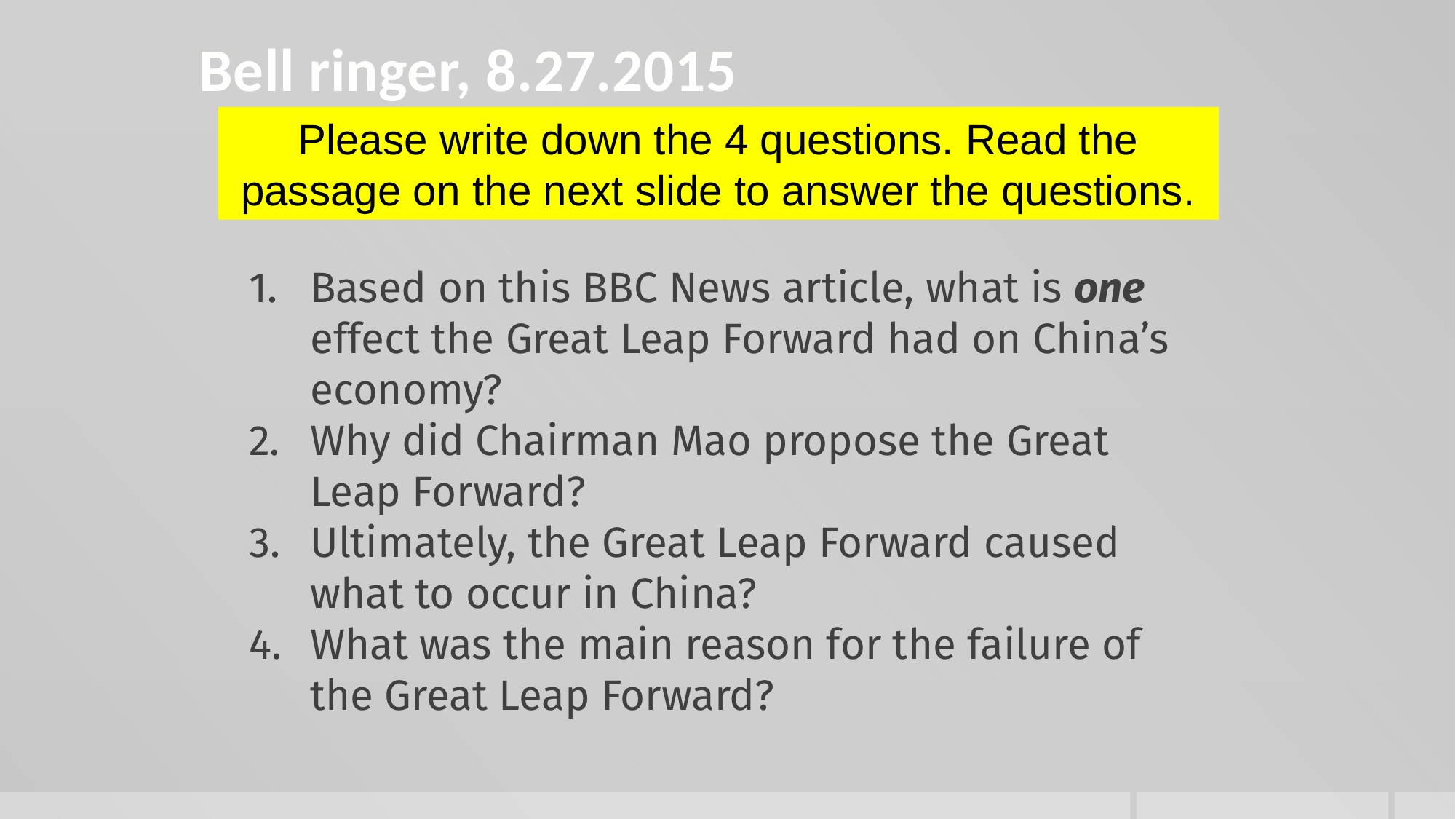

Bell ringer, 8.27.2015
Please write down the 4 questions. Read the passage on the next slide to answer the questions.
Based on this BBC News article, what is one effect the Great Leap Forward had on China’s economy?
Why did Chairman Mao propose the Great Leap Forward?
Ultimately, the Great Leap Forward caused what to occur in China?
What was the main reason for the failure of the Great Leap Forward?